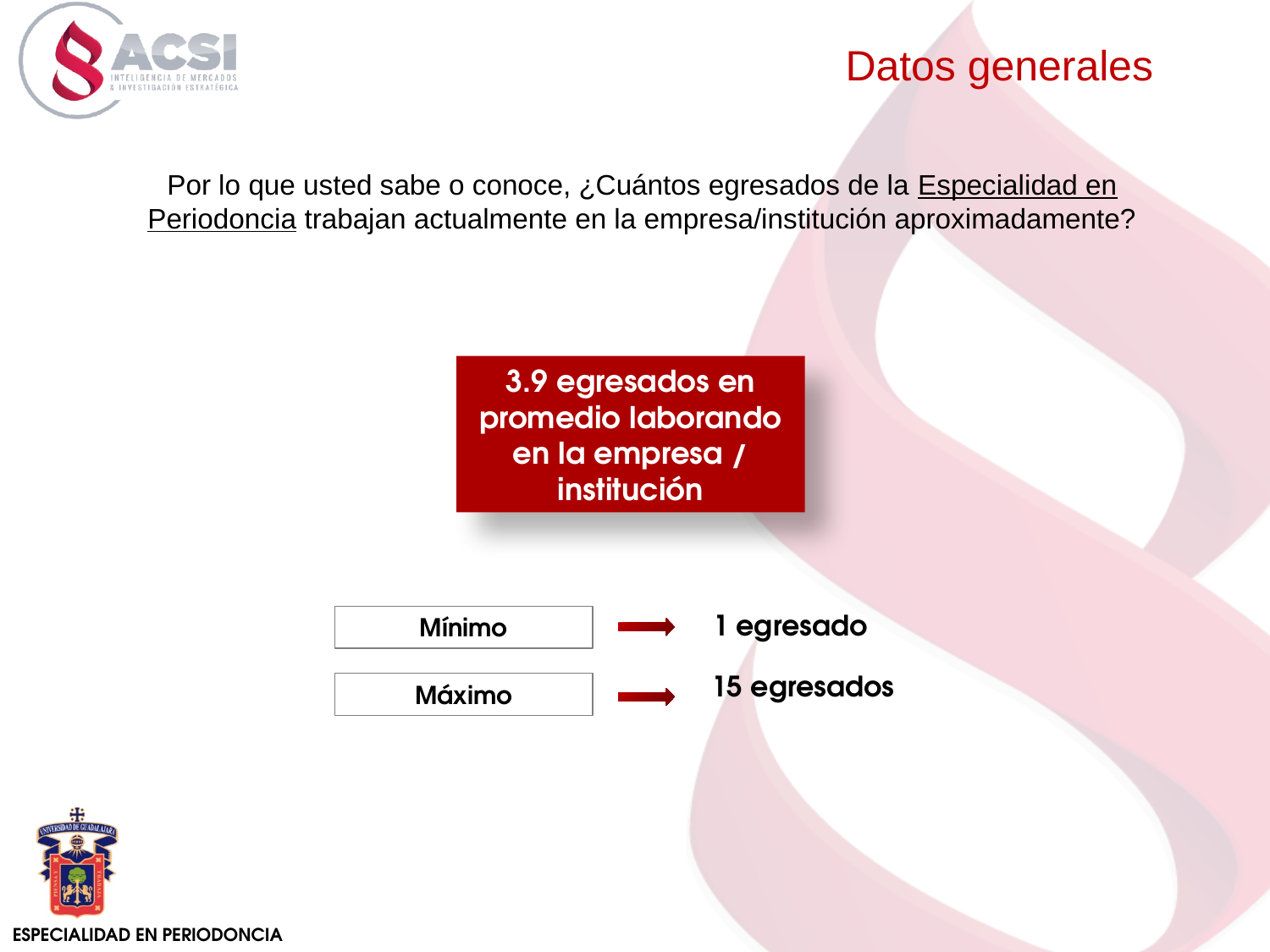

Datos generales
Por lo que usted sabe o conoce, ¿Cuántos egresados de la Especialidad en Periodoncia trabajan actualmente en la empresa/institución aproximadamente?
3.9 egresados en promedio laborando en la empresa / institución
1 egresado
Mínimo

15 egresados
Máximo